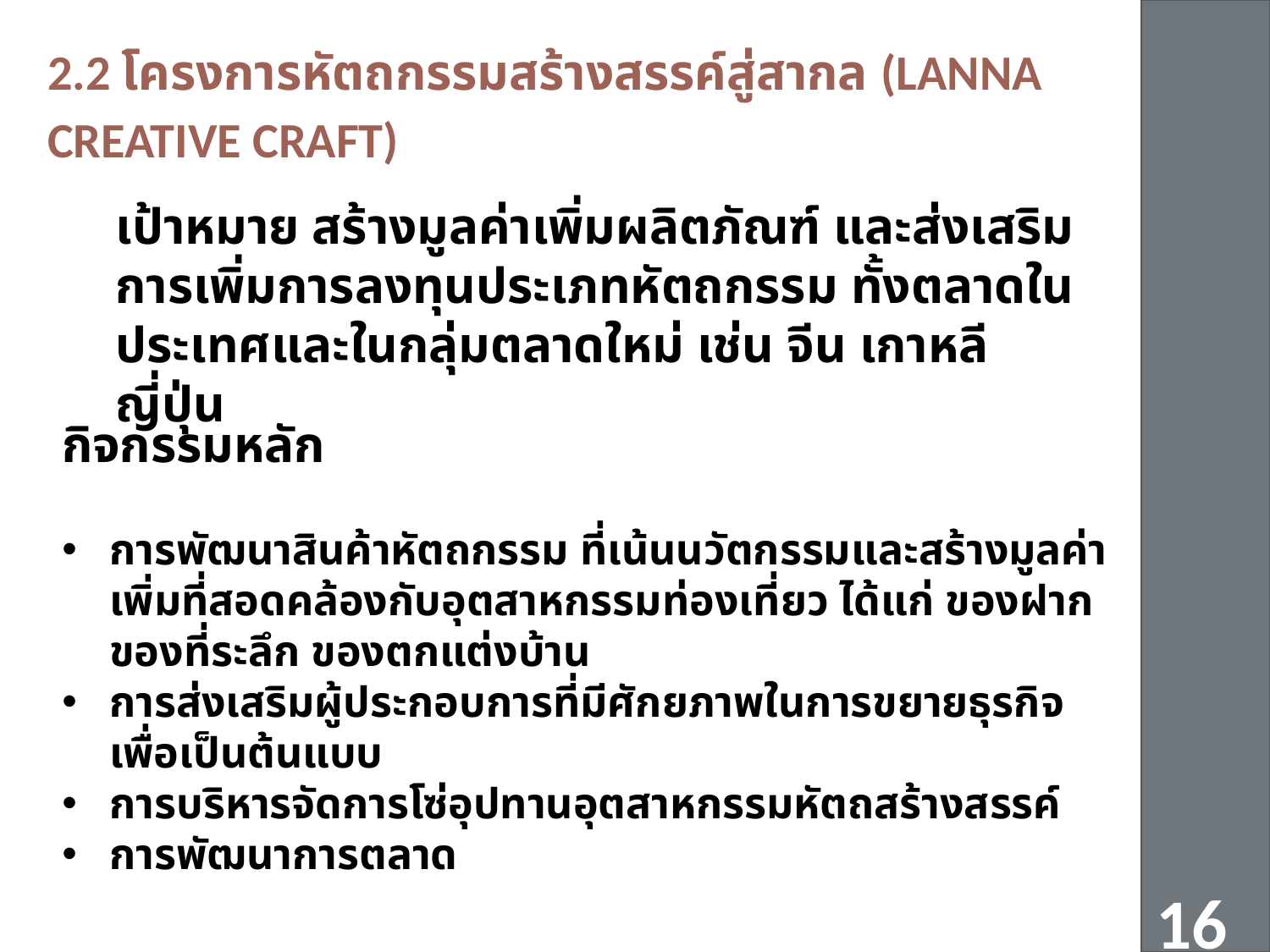

Flagship
project
2.2 โครงการหัตถกรรมสร้างสรรค์สู่สากล (LANNA CREATIVE CRAFT)
	เป้าหมาย สร้างมูลค่าเพิ่มผลิตภัณฑ์ และส่งเสริมการเพิ่มการลงทุนประเภทหัตถกรรม ทั้งตลาดในประเทศและในกลุ่มตลาดใหม่ เช่น จีน เกาหลี ญี่ปุ่น
กิจกรรม
กิจกรรมหลัก

การพัฒนาสินค้าหัตถกรรม ที่เน้นนวัตกรรมและสร้างมูลค่าเพิ่มที่สอดคล้องกับอุตสาหกรรมท่องเที่ยว ได้แก่ ของฝาก ของที่ระลึก ของตกแต่งบ้าน
การส่งเสริมผู้ประกอบการที่มีศักยภาพในการขยายธุรกิจเพื่อเป็นต้นแบบ
การบริหารจัดการโซ่อุปทานอุตสาหกรรมหัตถสร้างสรรค์
การพัฒนาการตลาด

16
16
ร่ายยุทธศาสตร์การพัฒนากลุ่มจังหวัดภาคเหนือตอนบน ๑ (๒๕๕๗-๒๕๖๐)